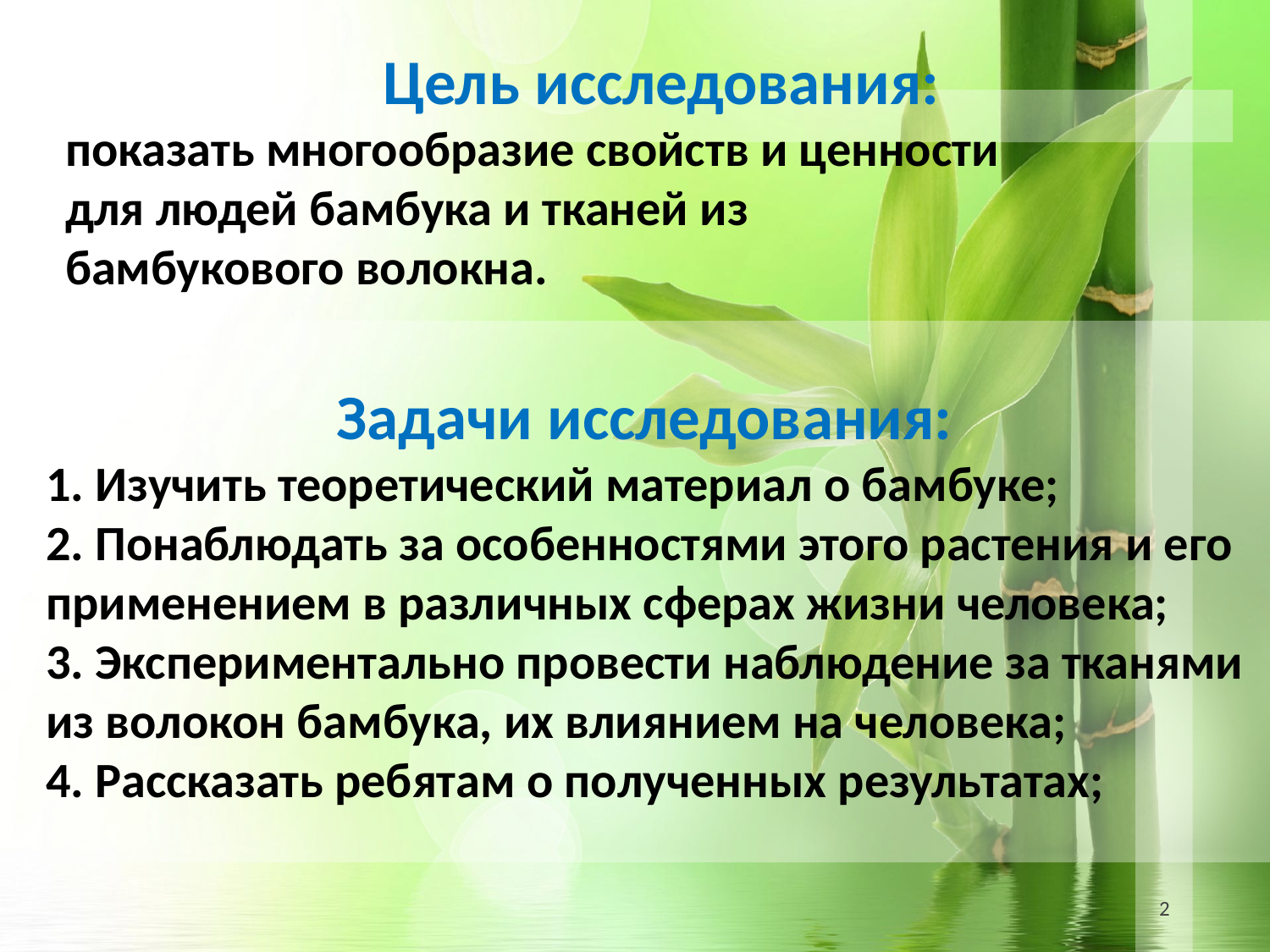

Цель исследования:
показать многообразие свойств и ценности для людей бамбука и тканей из бамбукового волокна.

Задачи исследования:
1. Изучить теоретический материал о бамбуке;
2. Понаблюдать за особенностями этого растения и его применением в различных сферах жизни человека;
3. Экспериментально провести наблюдение за тканями из волокон бамбука, их влиянием на человека;
4. Рассказать ребятам о полученных результатах;

2